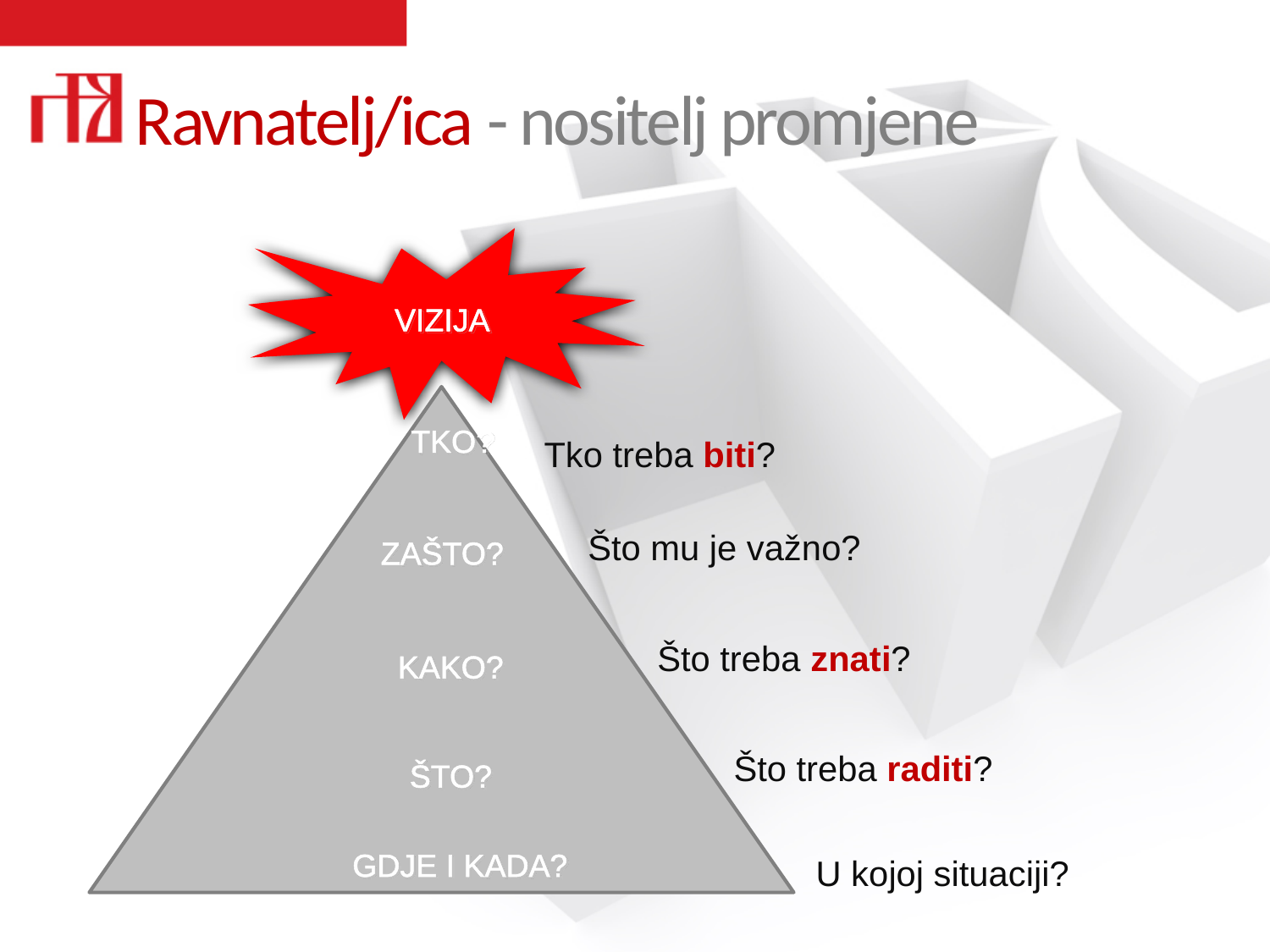

Ravnatelj/ica - nositelj promjene

VIZIJA

TKO?
Tko treba biti?
Što mu je važno?
ZAŠTO?
Što treba znati?
KAKO?
Što treba raditi?
ŠTO?
U kojoj situaciji?
GDJE I KADA?